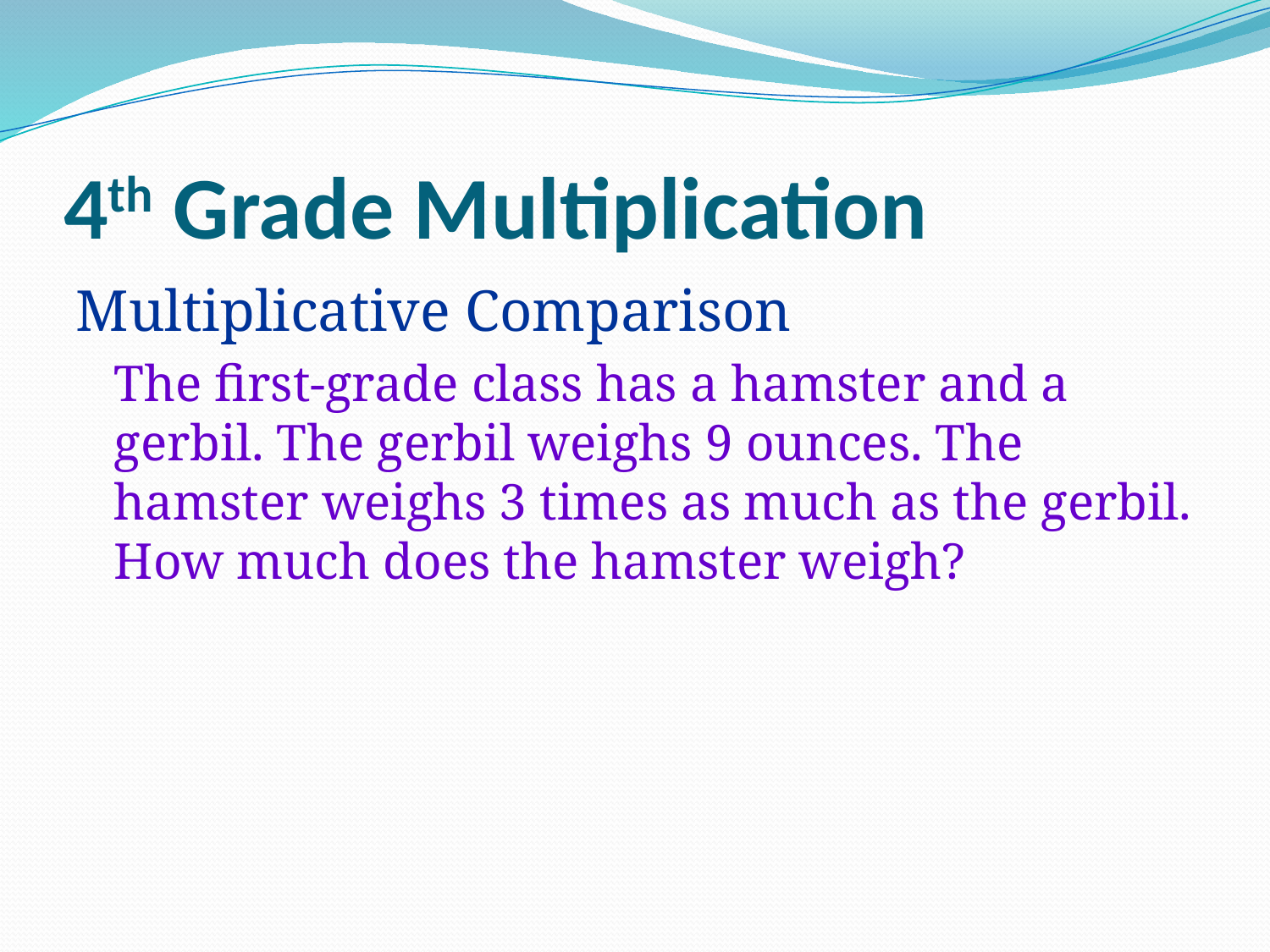

# 4th Grade Multiplication
Multiplicative Comparison
	The first-grade class has a hamster and a gerbil. The gerbil weighs 9 ounces. The hamster weighs 3 times as much as the gerbil. How much does the hamster weigh?